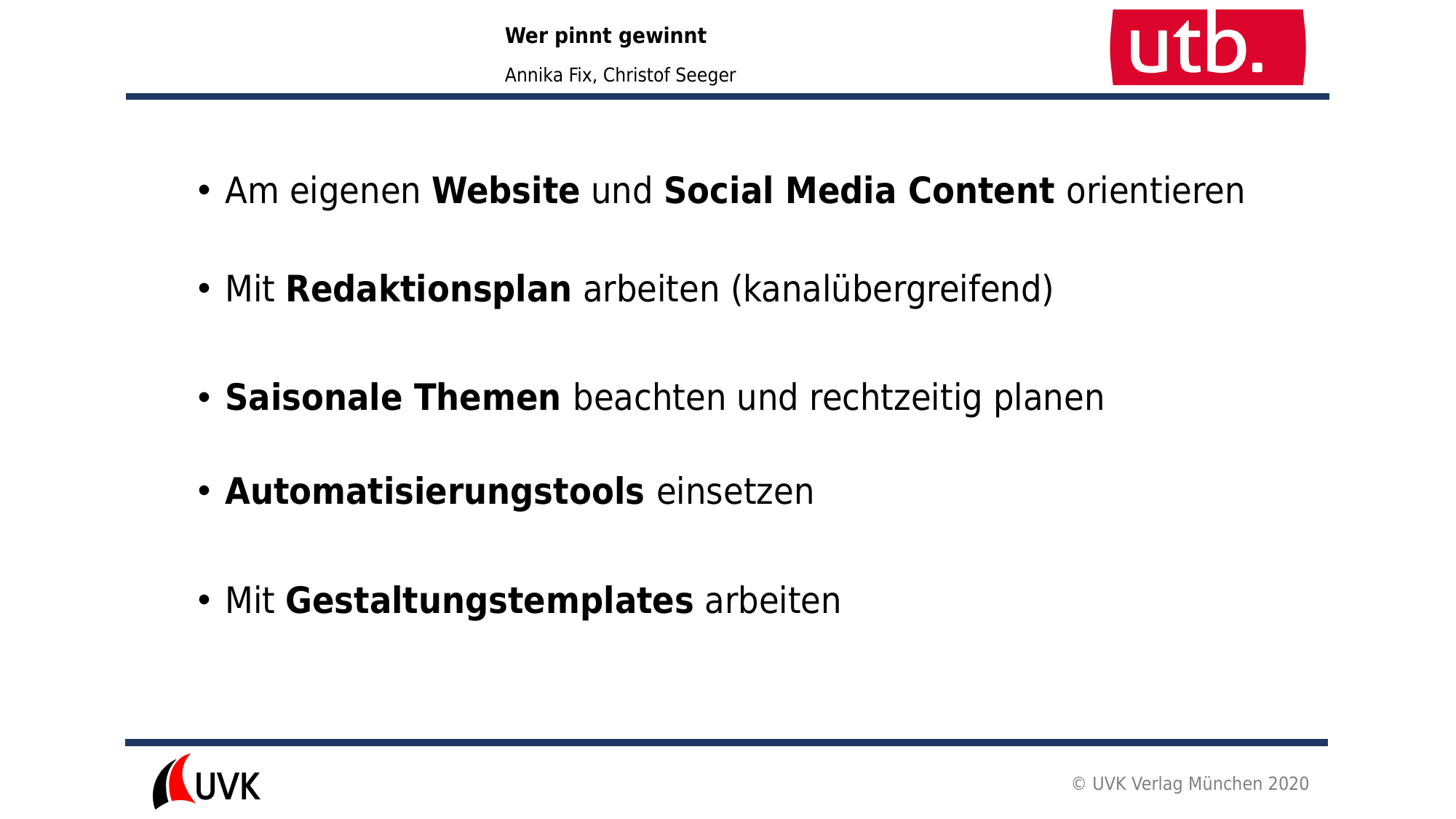

Am eigenen Website und Social Media Content orientieren
Mit Redaktionsplan arbeiten (kanalübergreifend)

Saisonale Themen beachten und rechtzeitig planen
Automatisierungstools einsetzen

Mit Gestaltungstemplates arbeiten